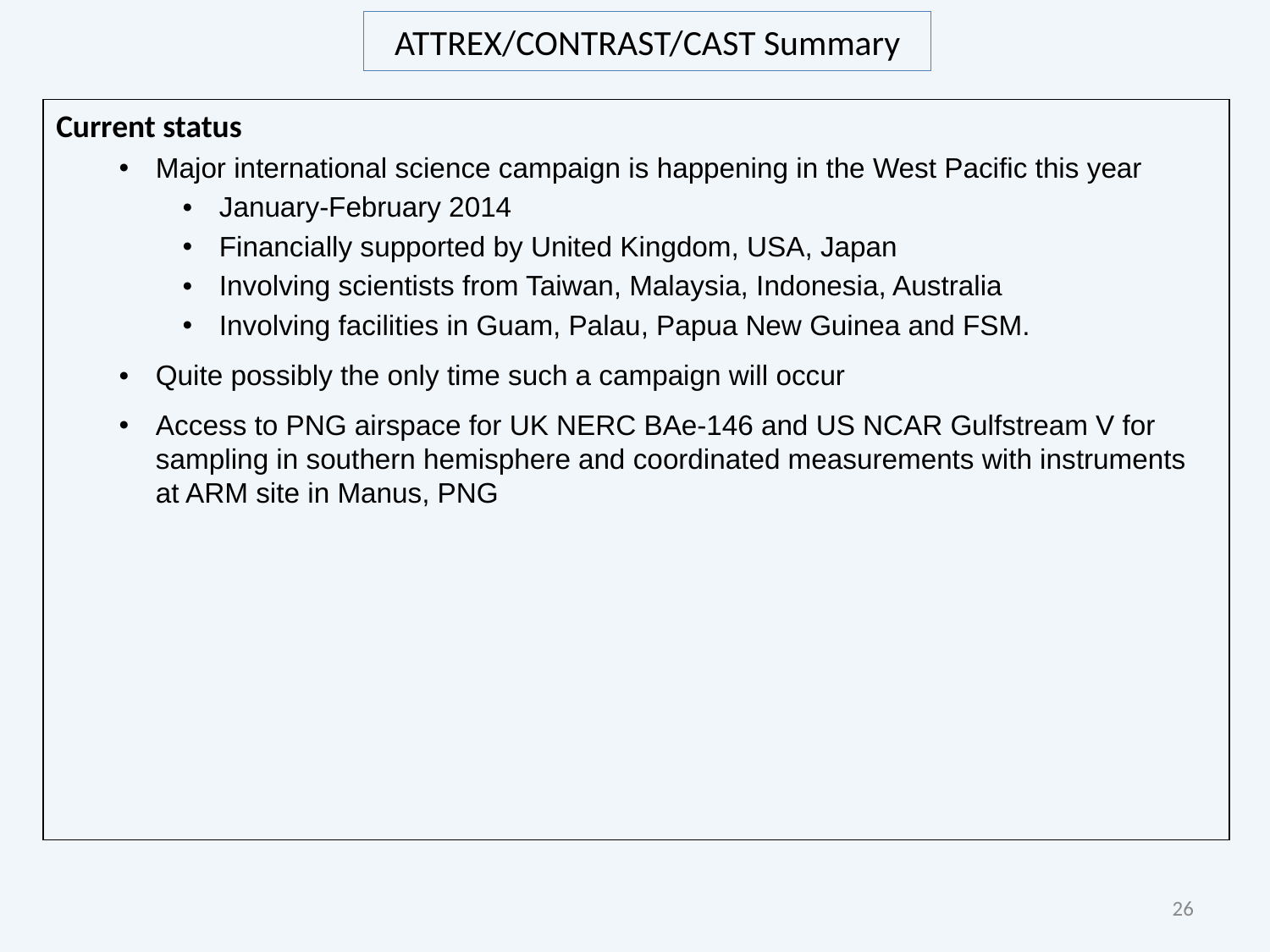

# ATTREX/CONTRAST/CAST Summary
Current status
Major international science campaign is happening in the West Pacific this year
January-February 2014
Financially supported by United Kingdom, USA, Japan
Involving scientists from Taiwan, Malaysia, Indonesia, Australia
Involving facilities in Guam, Palau, Papua New Guinea and FSM.
Quite possibly the only time such a campaign will occur
Access to PNG airspace for UK NERC BAe-146 and US NCAR Gulfstream V for sampling in southern hemisphere and coordinated measurements with instruments at ARM site in Manus, PNG

26